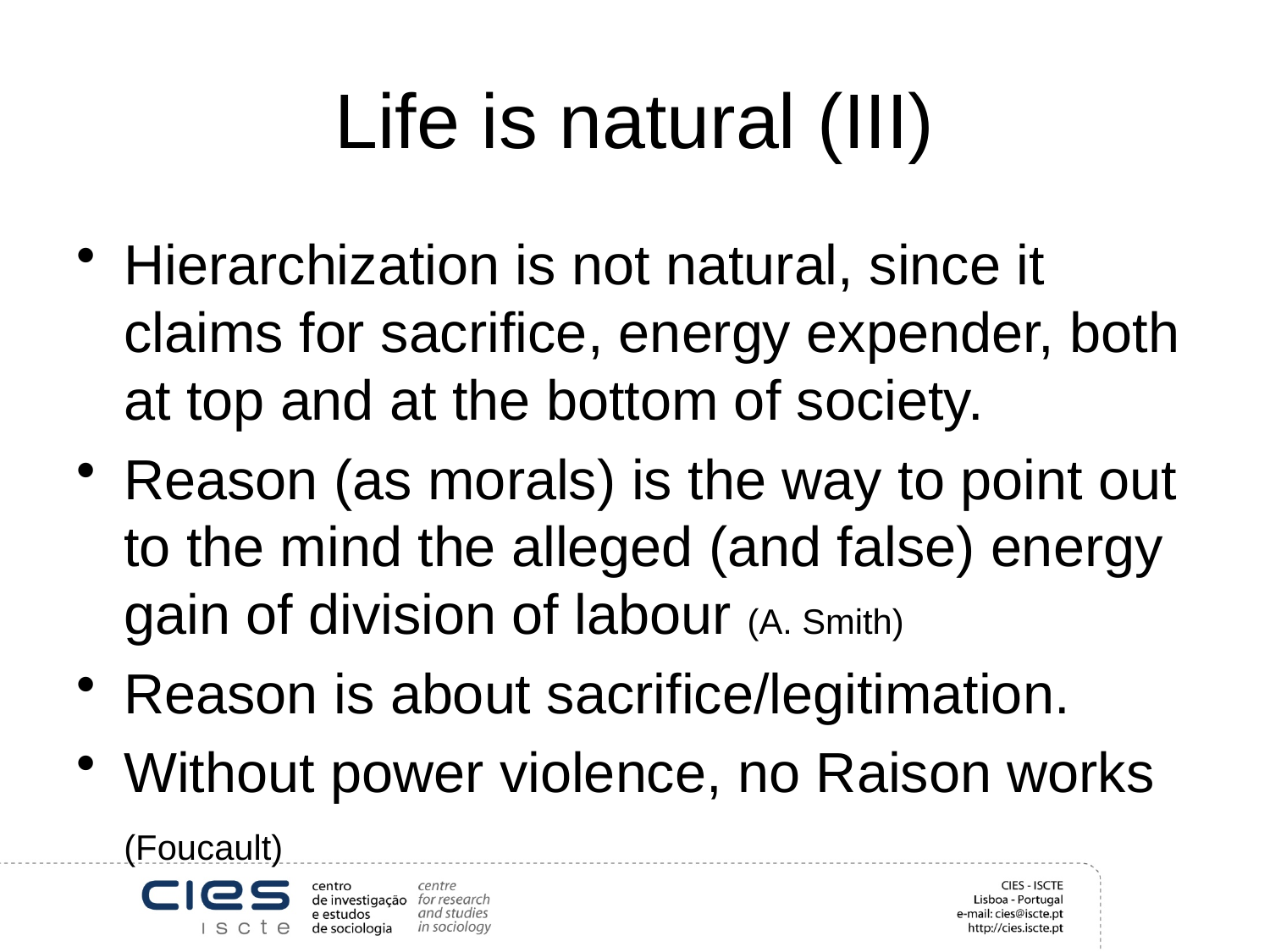

# Life is natural (III)
Hierarchization is not natural, since it claims for sacrifice, energy expender, both at top and at the bottom of society.
Reason (as morals) is the way to point out to the mind the alleged (and false) energy gain of division of labour (A. Smith)
Reason is about sacrifice/legitimation.
Without power violence, no Raison works (Foucault)